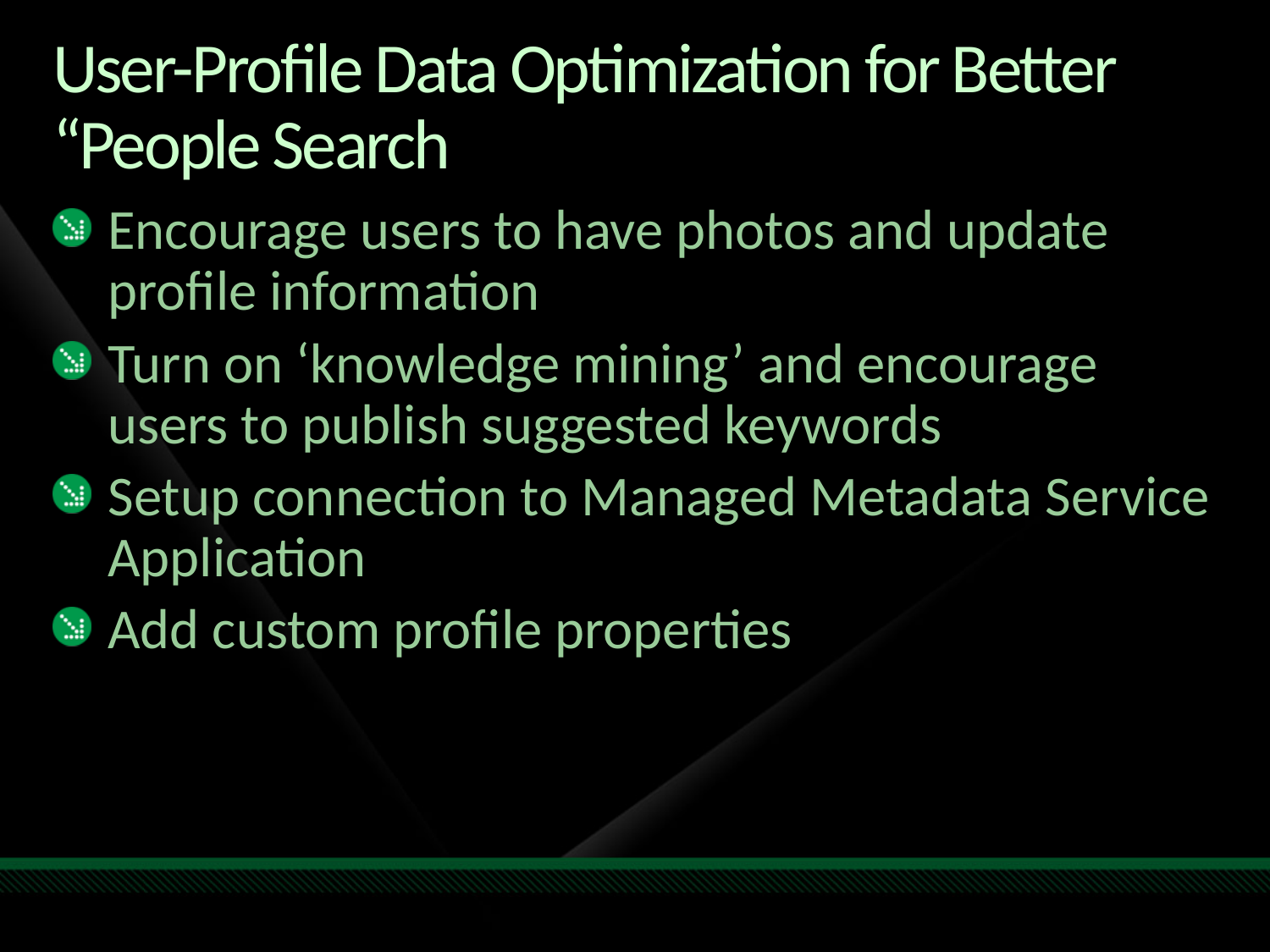

# User-Profile Data Optimization for Better “People Search
Encourage users to have photos and update profile information
Turn on ‘knowledge mining’ and encourage users to publish suggested keywords
Setup connection to Managed Metadata Service Application
Add custom profile properties